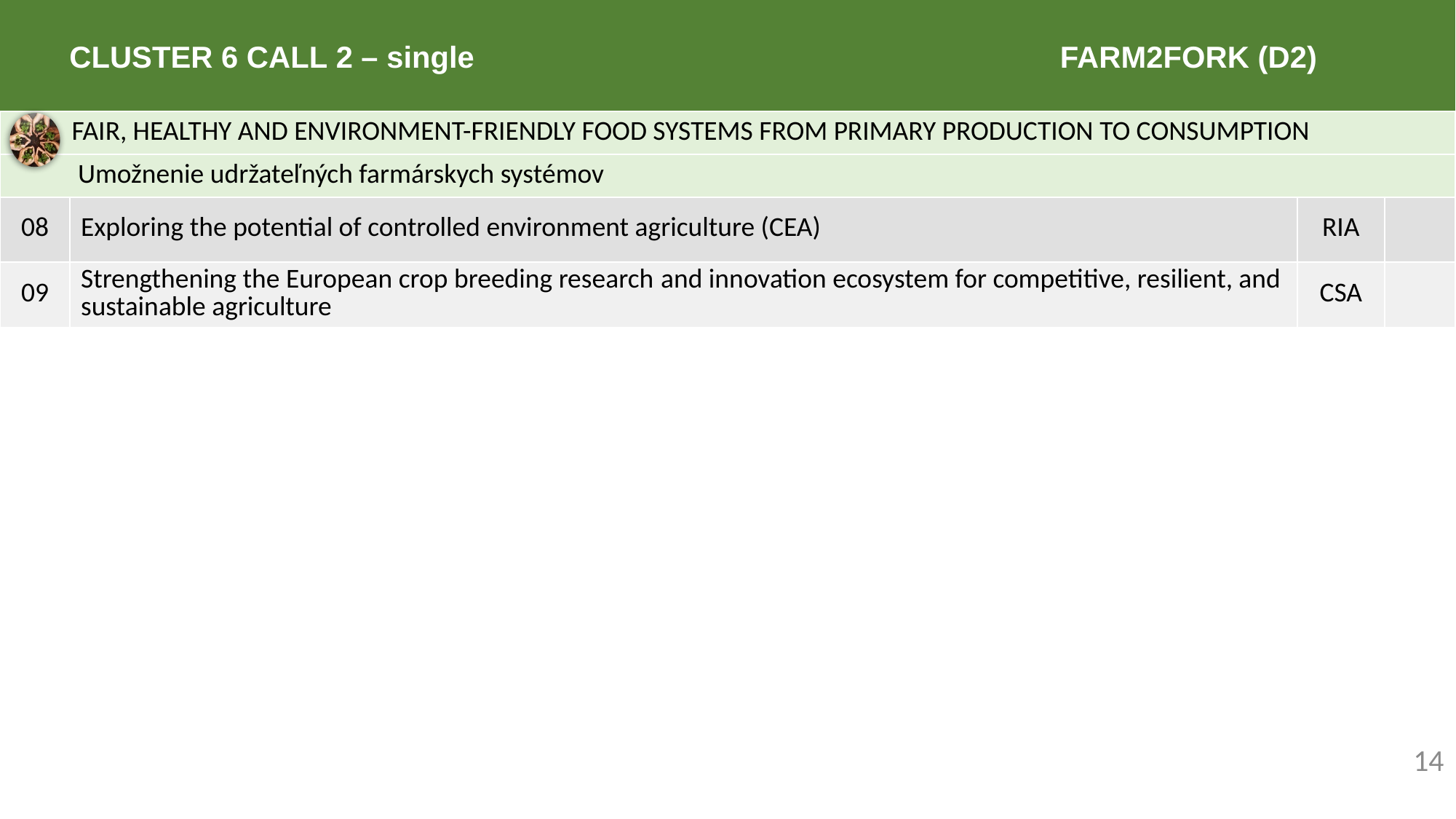

# Cluster 6 Call 2 – single					        FARM2FORK (D2)
| Fair, healthy and environment-friendly food systems from primary production to consumption |  |  |  |
| --- | --- | --- | --- |
| Umožnenie udržateľných farmárskych systémov |  |  |  |
| 08 | Exploring the potential of controlled environment agriculture (CEA) | RIA |  |
| 09 | Strengthening the European crop breeding research and innovation ecosystem for competitive, resilient, and sustainable agriculture | CSA |  |

14